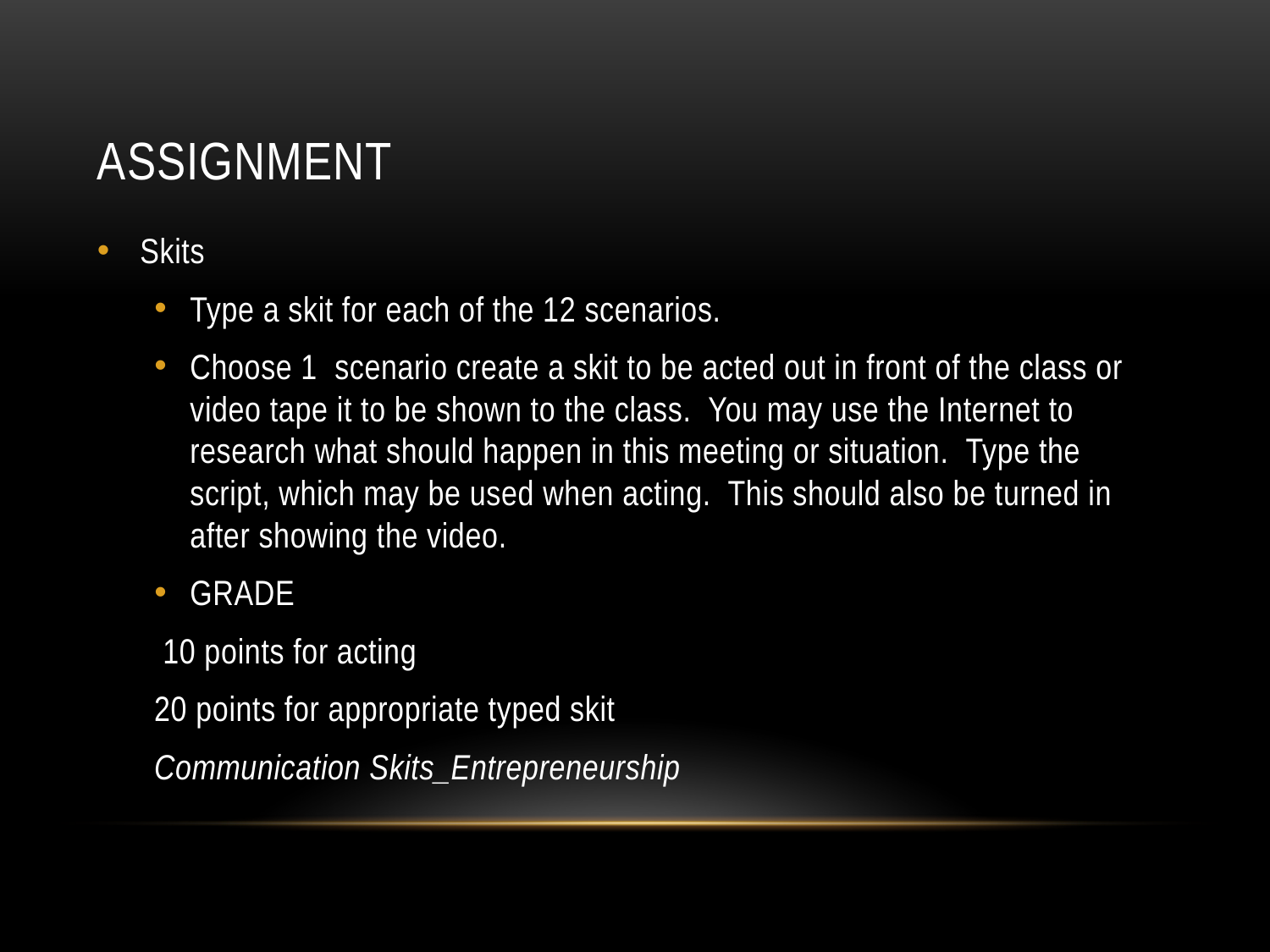

# Assignment
Skits
Type a skit for each of the 12 scenarios.
Choose 1  scenario create a skit to be acted out in front of the class or video tape it to be shown to the class.  You may use the Internet to research what should happen in this meeting or situation.  Type the script, which may be used when acting.  This should also be turned in after showing the video.
GRADE
 10 points for acting
20 points for appropriate typed skit
	Communication Skits_Entrepreneurship